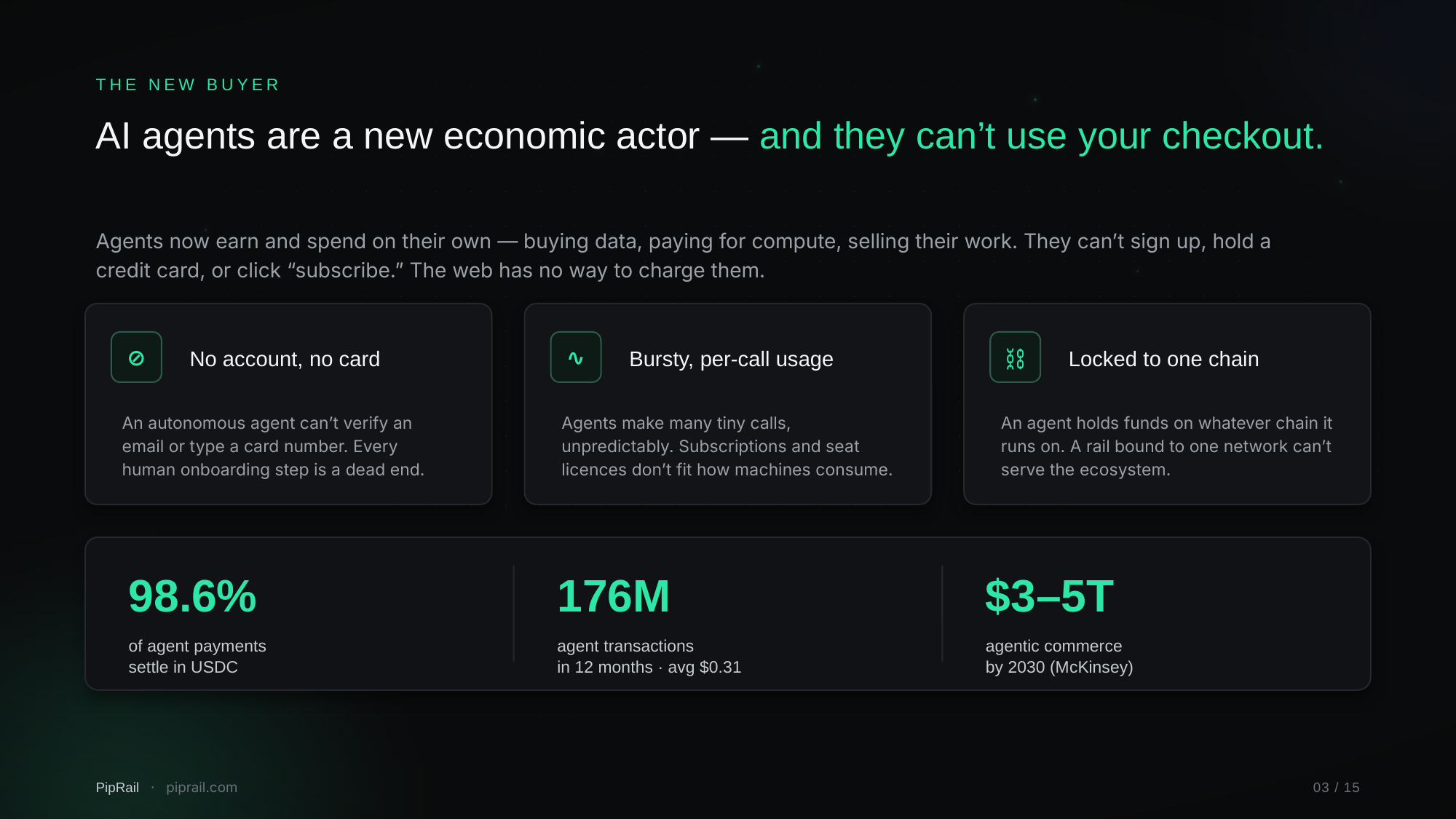

THE NEW BUYER
AI agents are a new economic actor — and they can’t use your checkout.
Agents now earn and spend on their own — buying data, paying for compute, selling their work. They can’t sign up, hold a credit card, or click “subscribe.” The web has no way to charge them.

⊘

∿

⛓
No account, no card
Bursty, per-call usage
Locked to one chain
An autonomous agent can’t verify an email or type a card number. Every human onboarding step is a dead end.
Agents make many tiny calls, unpredictably. Subscriptions and seat licences don’t fit how machines consume.
An agent holds funds on whatever chain it runs on. A rail bound to one network can’t serve the ecosystem.

98.6%
176M
$3–5T

of agent payments
settle in USDC
agent transactions
in 12 months · avg $0.31
agentic commerce
by 2030 (McKinsey)
PipRail   ·   piprail.com
03 / 15